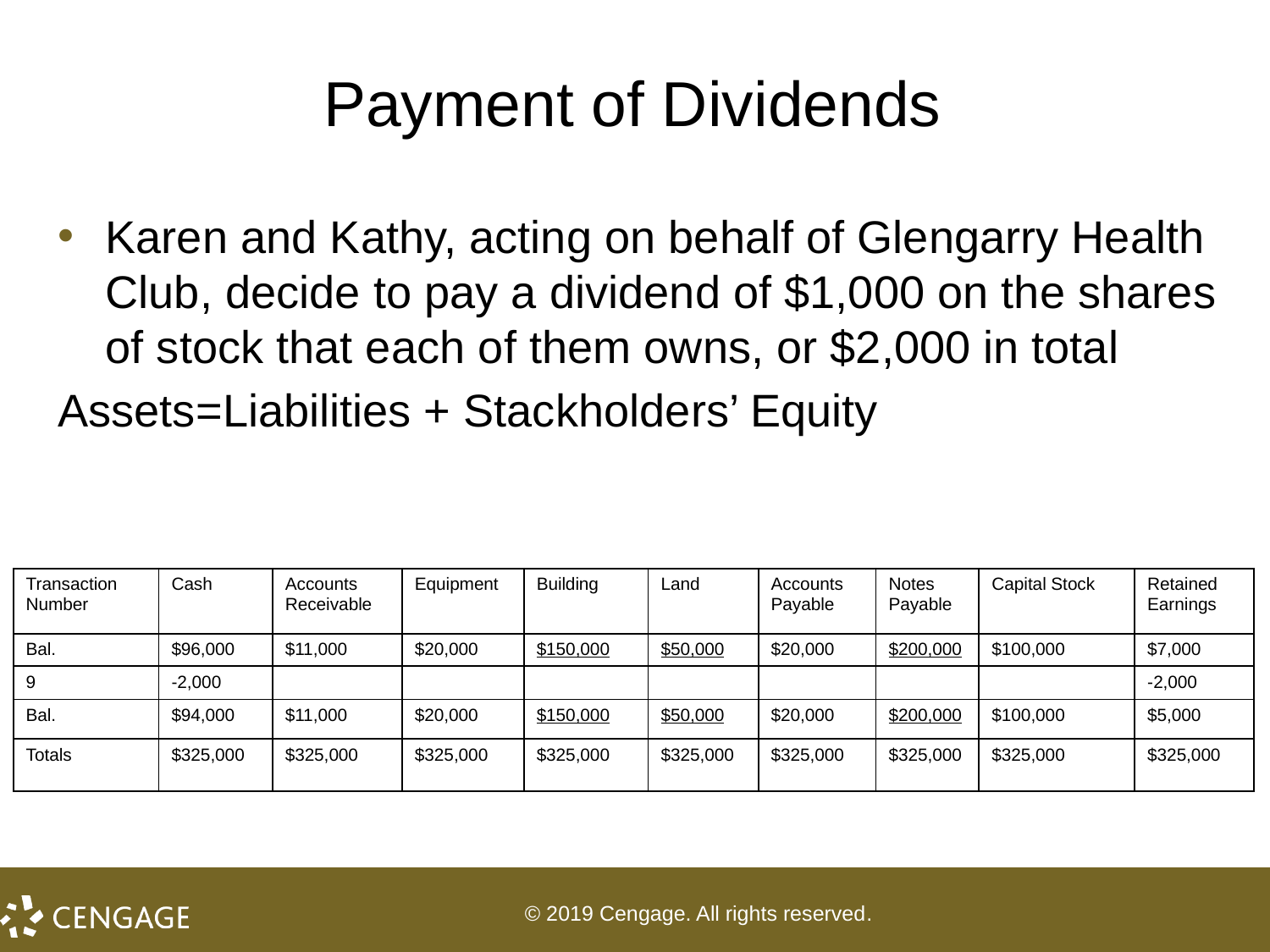

# Payment of Dividends
Karen and Kathy, acting on behalf of Glengarry Health Club, decide to pay a dividend of $1,000 on the shares of stock that each of them owns, or $2,000 in total
Assets=Liabilities + Stackholders’ Equity
| Transaction Number | Cash | Accounts Receivable | Equipment | Building | Land | Accounts Payable | Notes Payable | Capital Stock | Retained Earnings |
| --- | --- | --- | --- | --- | --- | --- | --- | --- | --- |
| Bal. | $96,000 | $11,000 | $20,000 | $150,000 | $50,000 | $20,000 | $200,000 | $100,000 | $7,000 |
| 9 | -2,000 |  |  |  |  |  |  |  | -2,000 |
| Bal. | $94,000 | $11,000 | $20,000 | $150,000 | $50,000 | $20,000 | $200,000 | $100,000 | $5,000 |
| Totals | $325,000 | $325,000 | $325,000 | $325,000 | $325,000 | $325,000 | $325,000 | $325,000 | $325,000 |